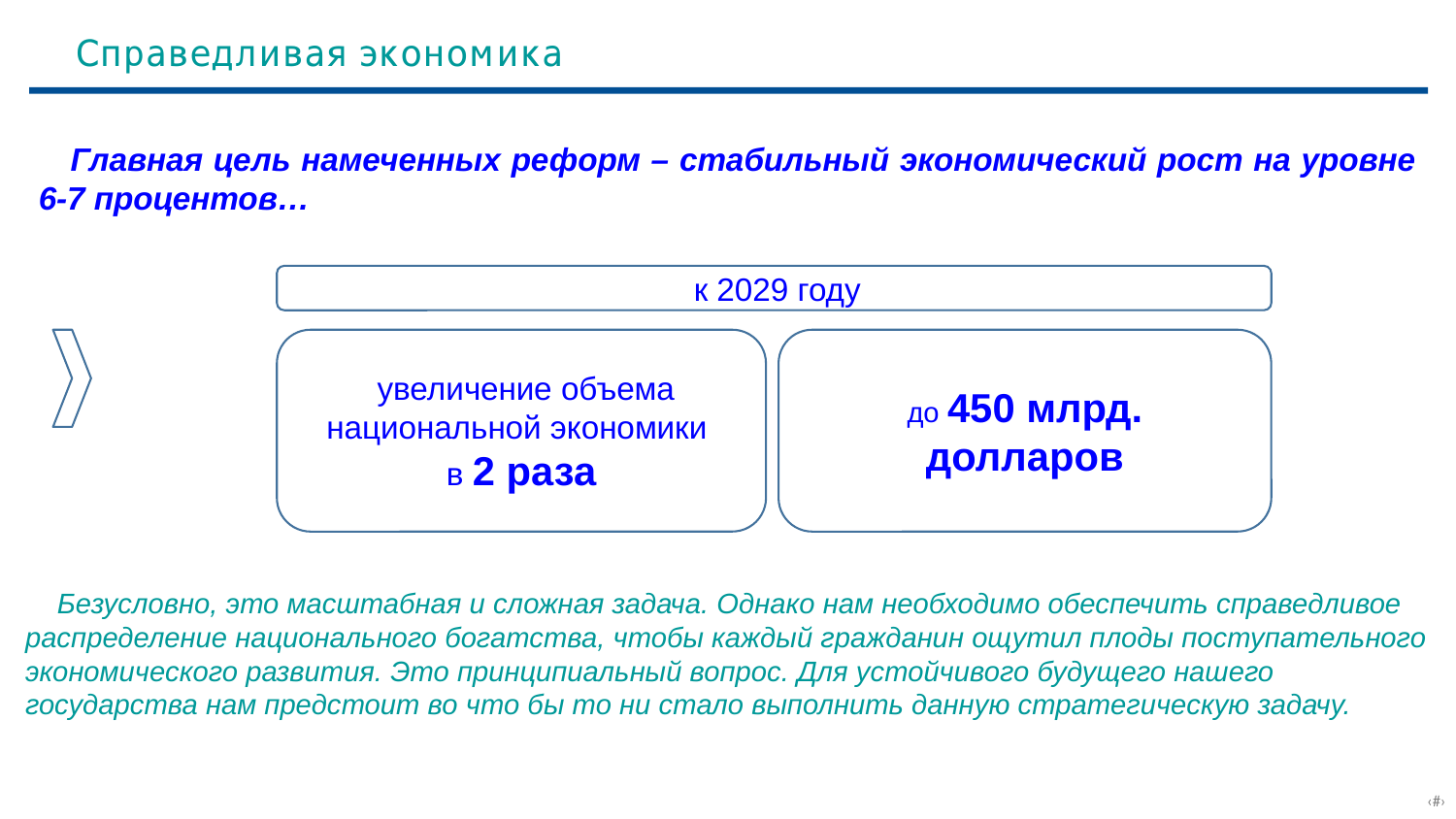

Справедливая экономика
   Главная цель намеченных реформ – стабильный экономический рост на уровне 6-7 процентов…
 к 2029 году

 увеличение объема национальной экономики
в 2 раза
до 450 млрд. долларов
    Безусловно, это масштабная и сложная задача. Однако нам необходимо обеспечить справедливое распределение национального богатства, чтобы каждый гражданин ощутил плоды поступательного экономического развития. Это принципиальный вопрос. Для устойчивого будущего нашего государства нам предстоит во что бы то ни стало выполнить данную стратегическую задачу.